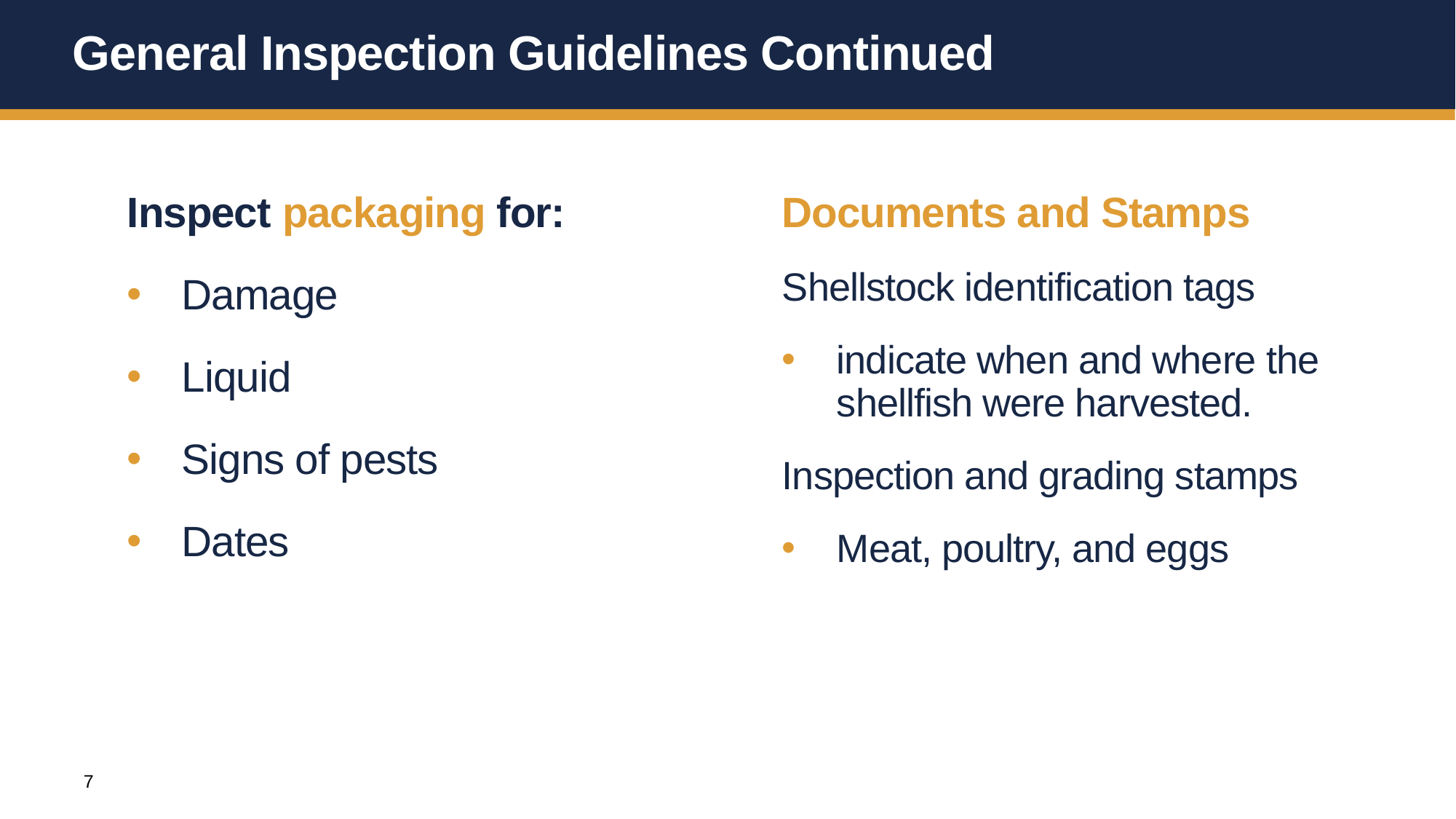

# General Inspection Guidelines Continued
Inspect packaging for:
Damage
Liquid
Signs of pests
Dates
Documents and Stamps
Shellstock identification tags
indicate when and where the shellfish were harvested.
Inspection and grading stamps
Meat, poultry, and eggs

7